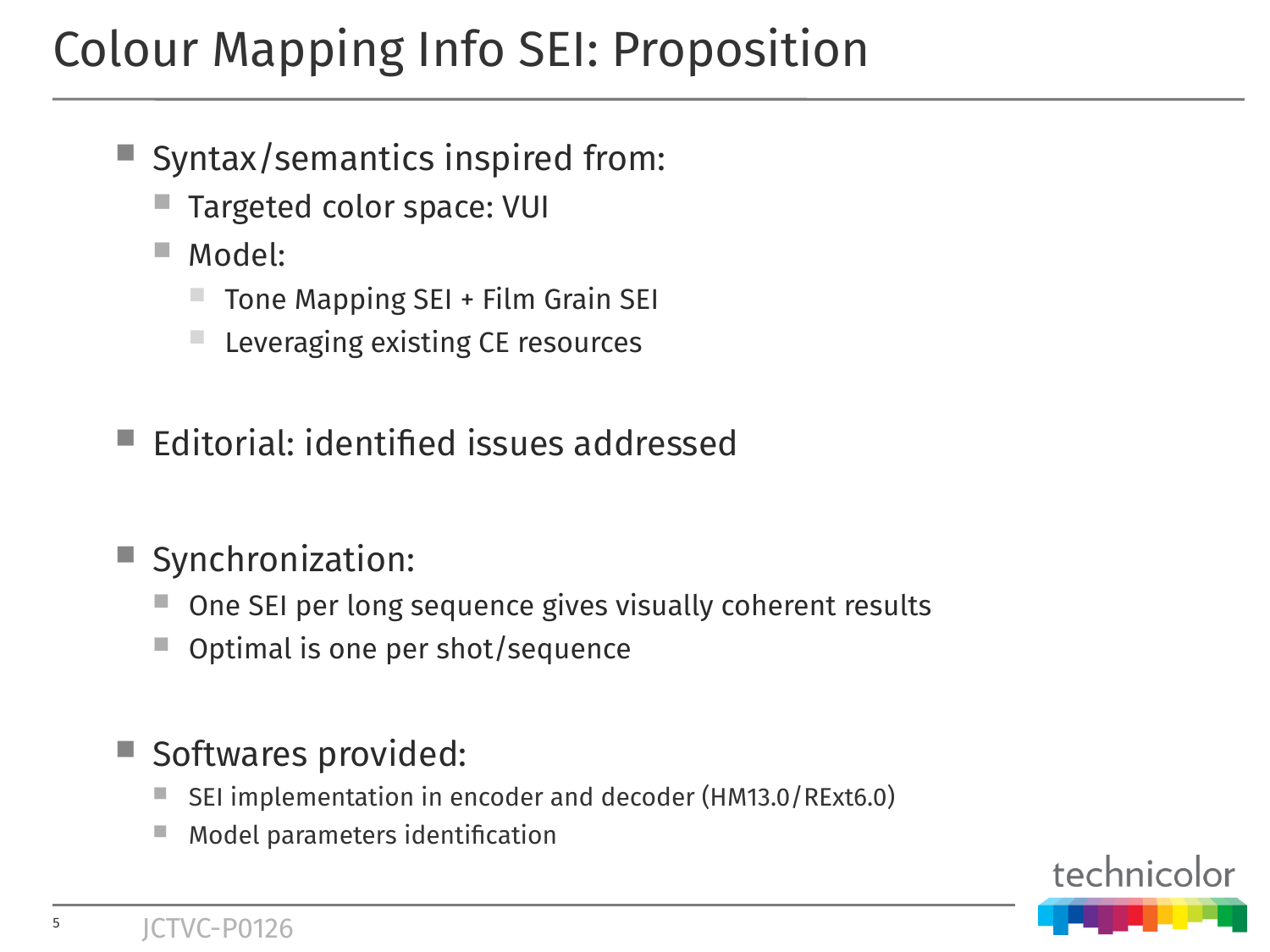

# Colour Mapping Info SEI: Proposition
Syntax/semantics inspired from:
Targeted color space: VUI
Model:
Tone Mapping SEI + Film Grain SEI
Leveraging existing CE resources

Editorial: identified issues addressed

Synchronization:
One SEI per long sequence gives visually coherent results
Optimal is one per shot/sequence

Softwares provided:
SEI implementation in encoder and decoder (HM13.0/RExt6.0)
Model parameters identification

JCTVC-P0126
5